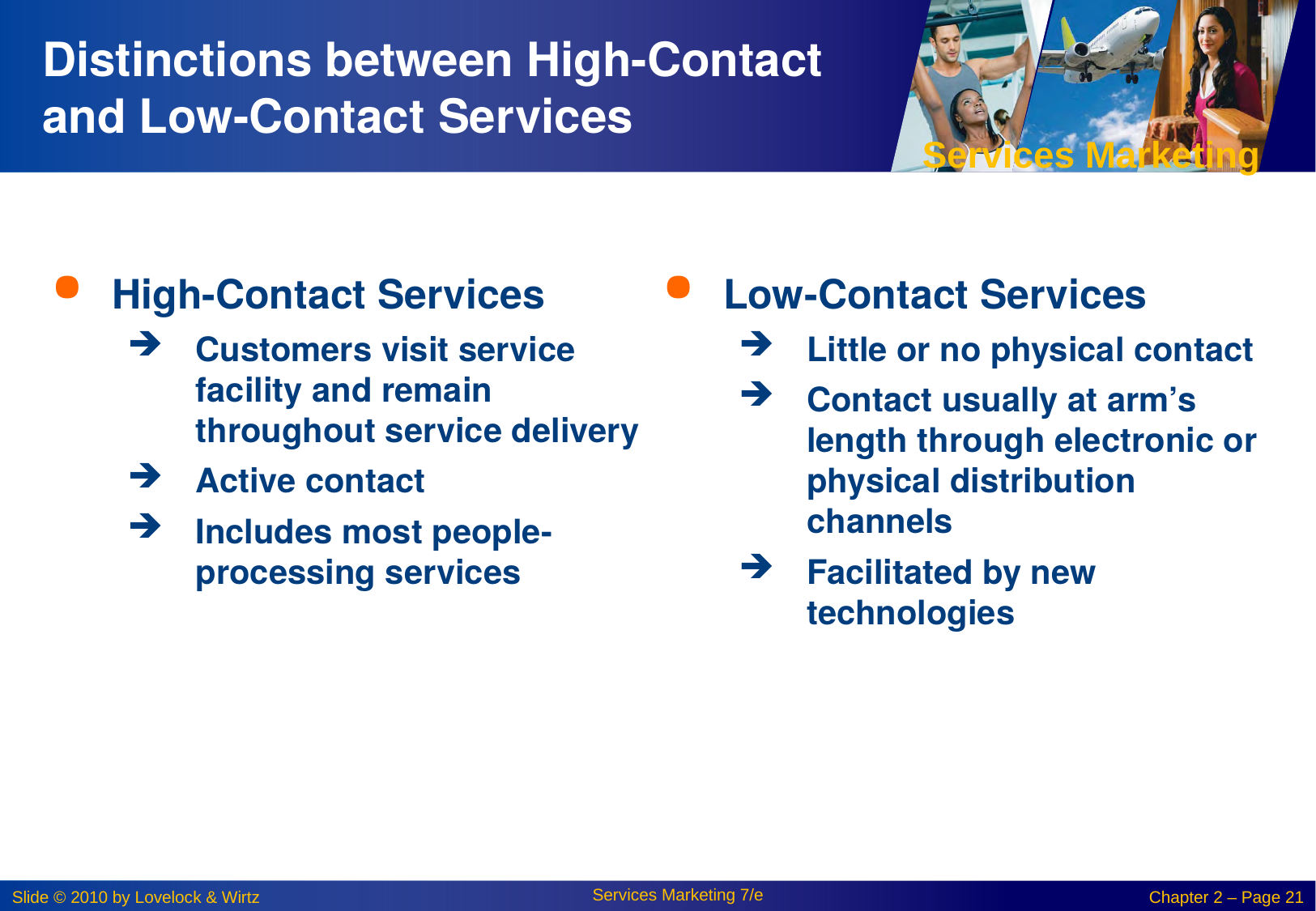

# Distinctions between High-Contact and Low-Contact Services
High-Contact Services
Customers visit service facility and remain throughout service delivery
Active contact
Includes most people-processing services

Low-Contact Services
Little or no physical contact
Contact usually at arm’s length through electronic or physical distribution channels
Facilitated by new technologies